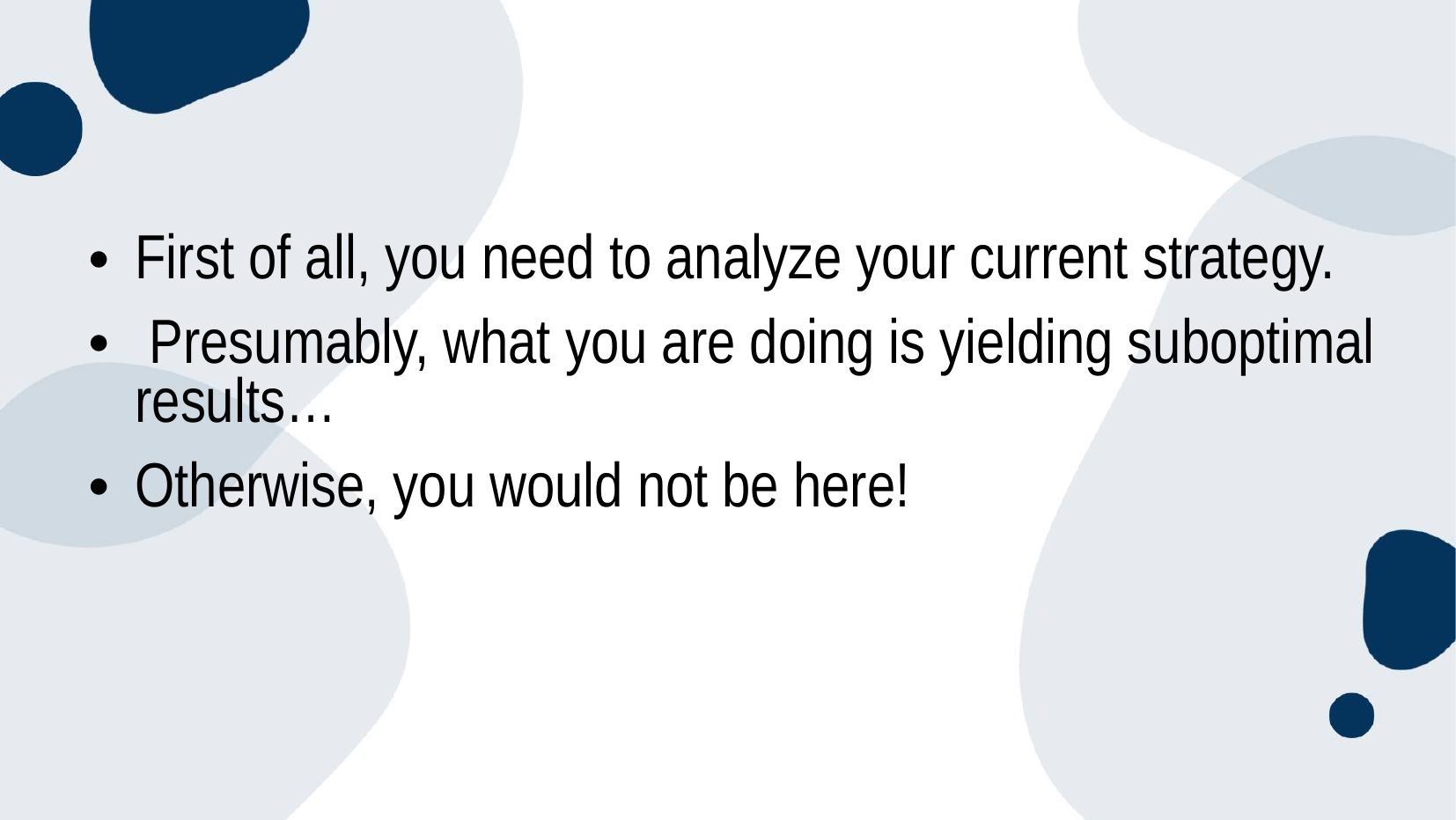

First of all, you need to analyze your current strategy.
 Presumably, what you are doing is yielding suboptimal results…
Otherwise, you would not be here!